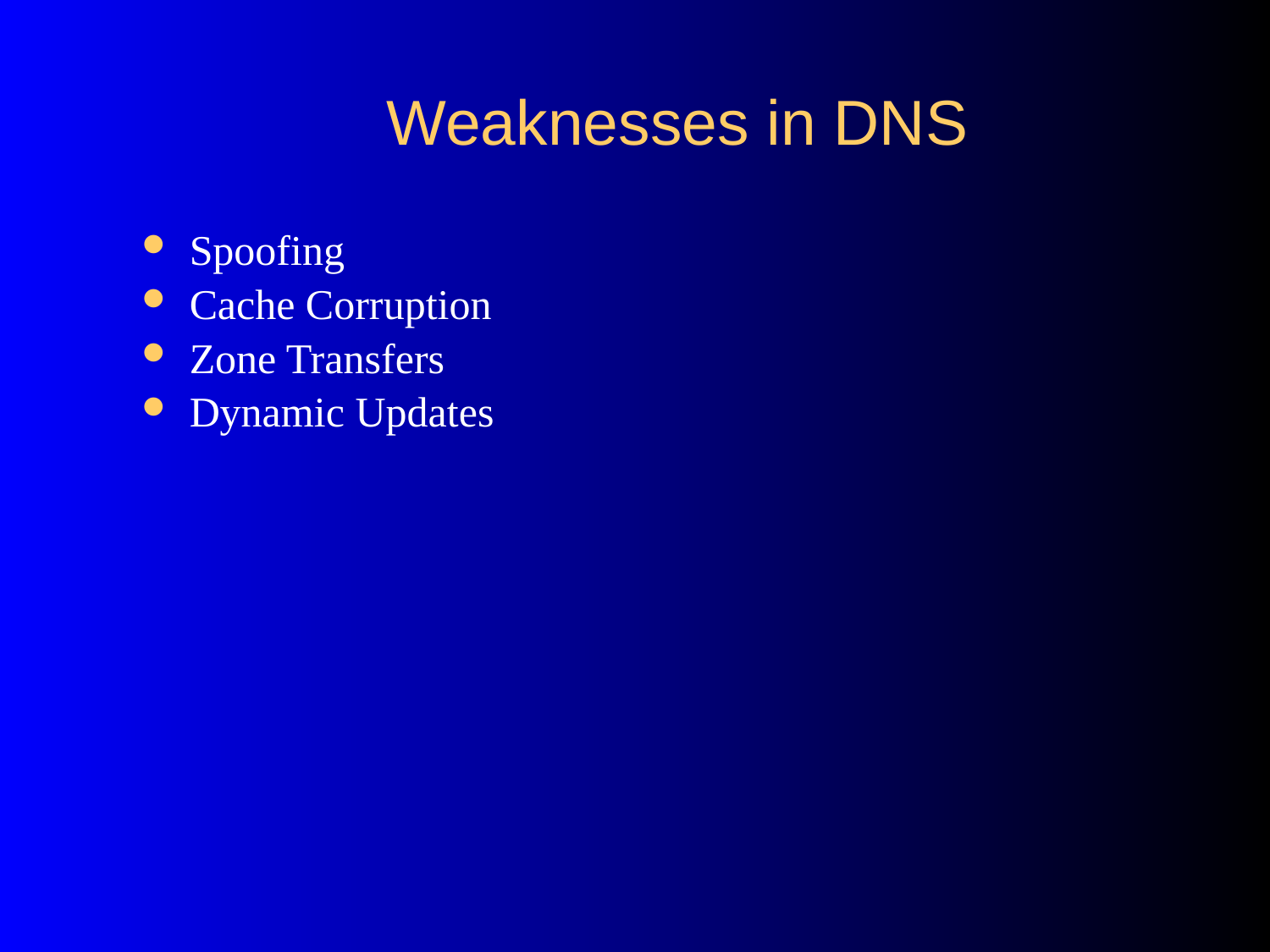

# Weaknesses in DNS
Spoofing
Cache Corruption
Zone Transfers
Dynamic Updates